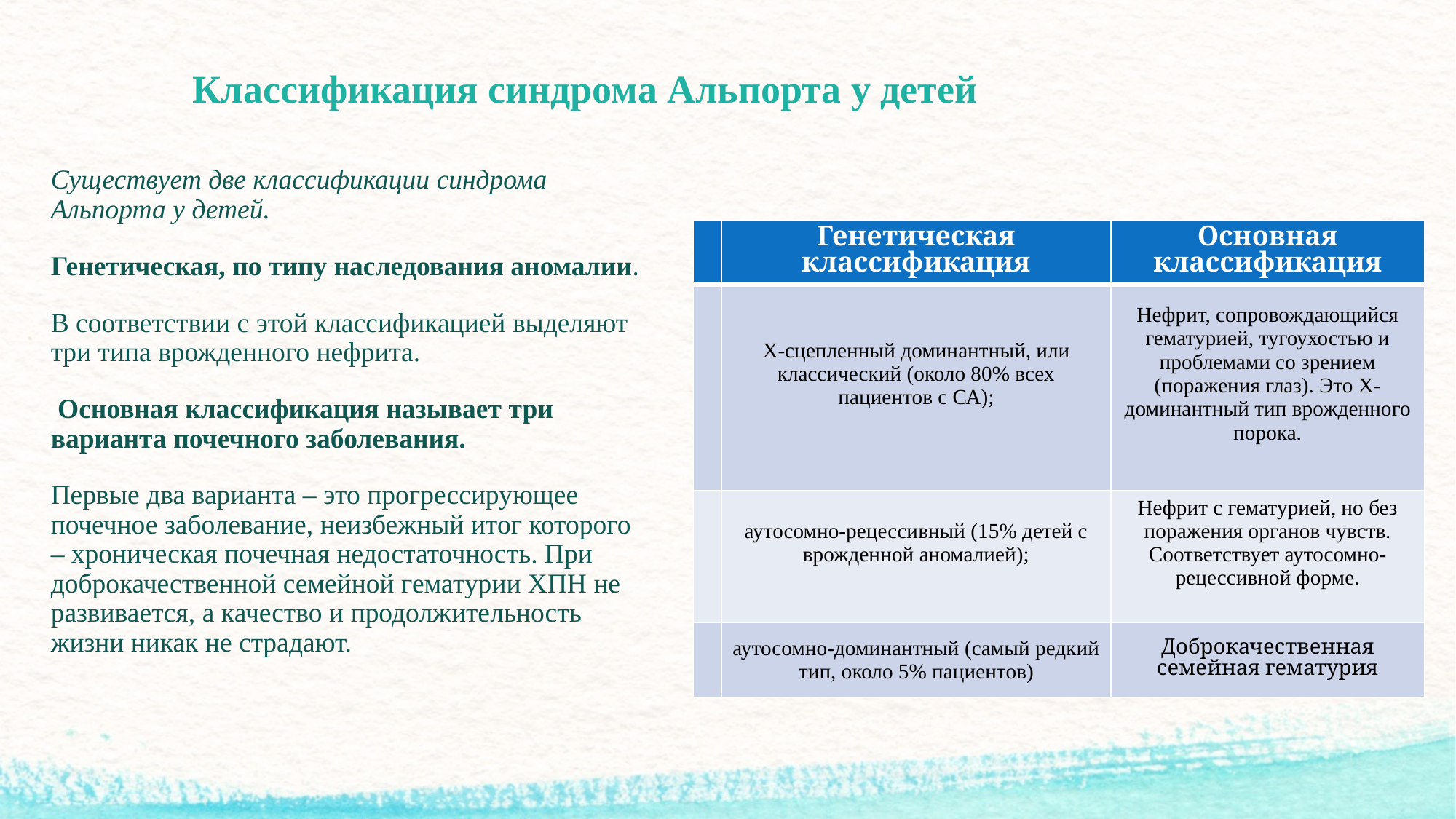

# Классификация синдрома Альпорта у детей
Существует две классификации синдрома Альпорта у детей.
Генетическая, по типу наследования аномалии.
В соответствии с этой классификацией выделяют три типа врожденного нефрита.
 Основная классификация называет три варианта почечного заболевания.
Первые два варианта – это прогрессирующее почечное заболевание, неизбежный итог которого – хроническая почечная недостаточность. При доброкачественной семейной гематурии ХПН не развивается, а качество и продолжительность жизни никак не страдают.

|  | Генетическая классификация | Основная классификация |
| --- | --- | --- |
|  | Х-сцепленный доминантный, или классический (около 80% всех пациентов с СА); | Нефрит, сопровождающийся гематурией, тугоухостью и проблемами со зрением (поражения глаз). Это Х-доминантный тип врожденного порока. |
|  | аутосомно-рецессивный (15% детей с врожденной аномалией); | Нефрит с гематурией, но без поражения органов чувств. Соответствует аутосомно-рецессивной форме. |
|  | аутосомно-доминантный (самый редкий тип, около 5% пациентов) | Доброкачественная семейная гематурия |